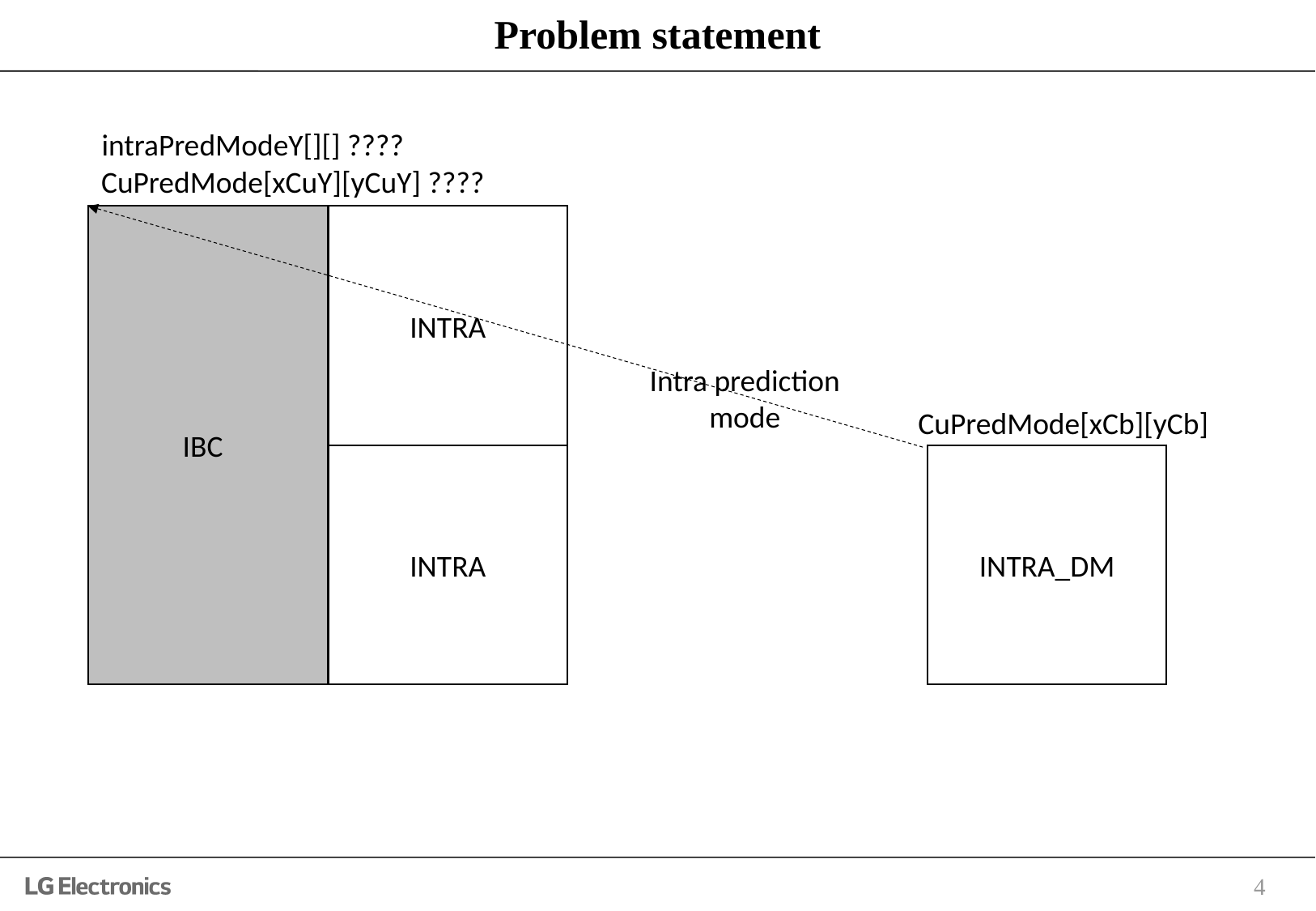

# Problem statement
intraPredModeY[][] ????
CuPredMode[xCuY][yCuY] ????
            IBC
INTRA
Intra prediction
mode
CuPredMode[xCb][yCb]
INTRA
INTRA_DM
4